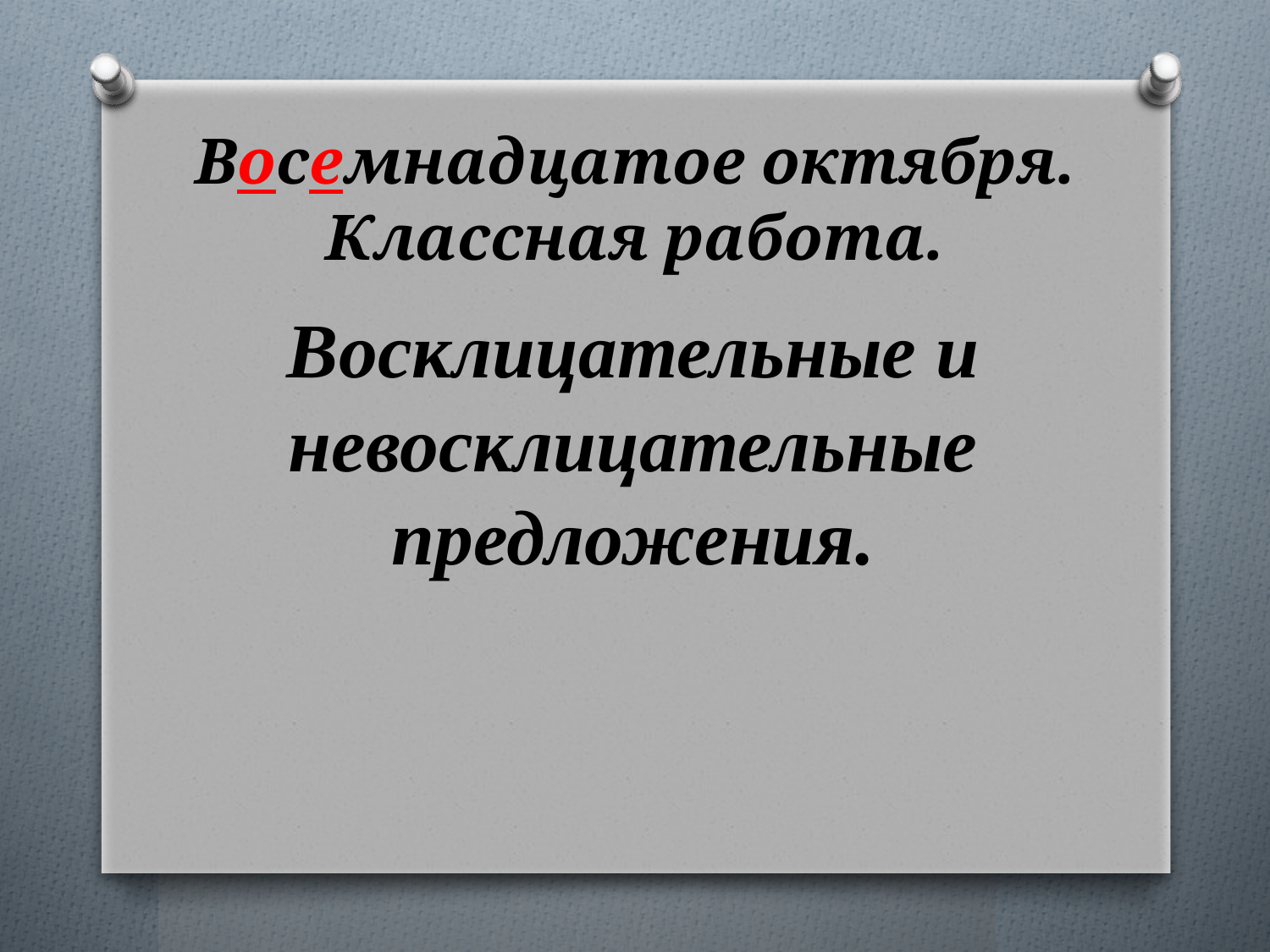

# Восемнадцатое октября. Классная работа.
Восклицательные и невосклицательные предложения.